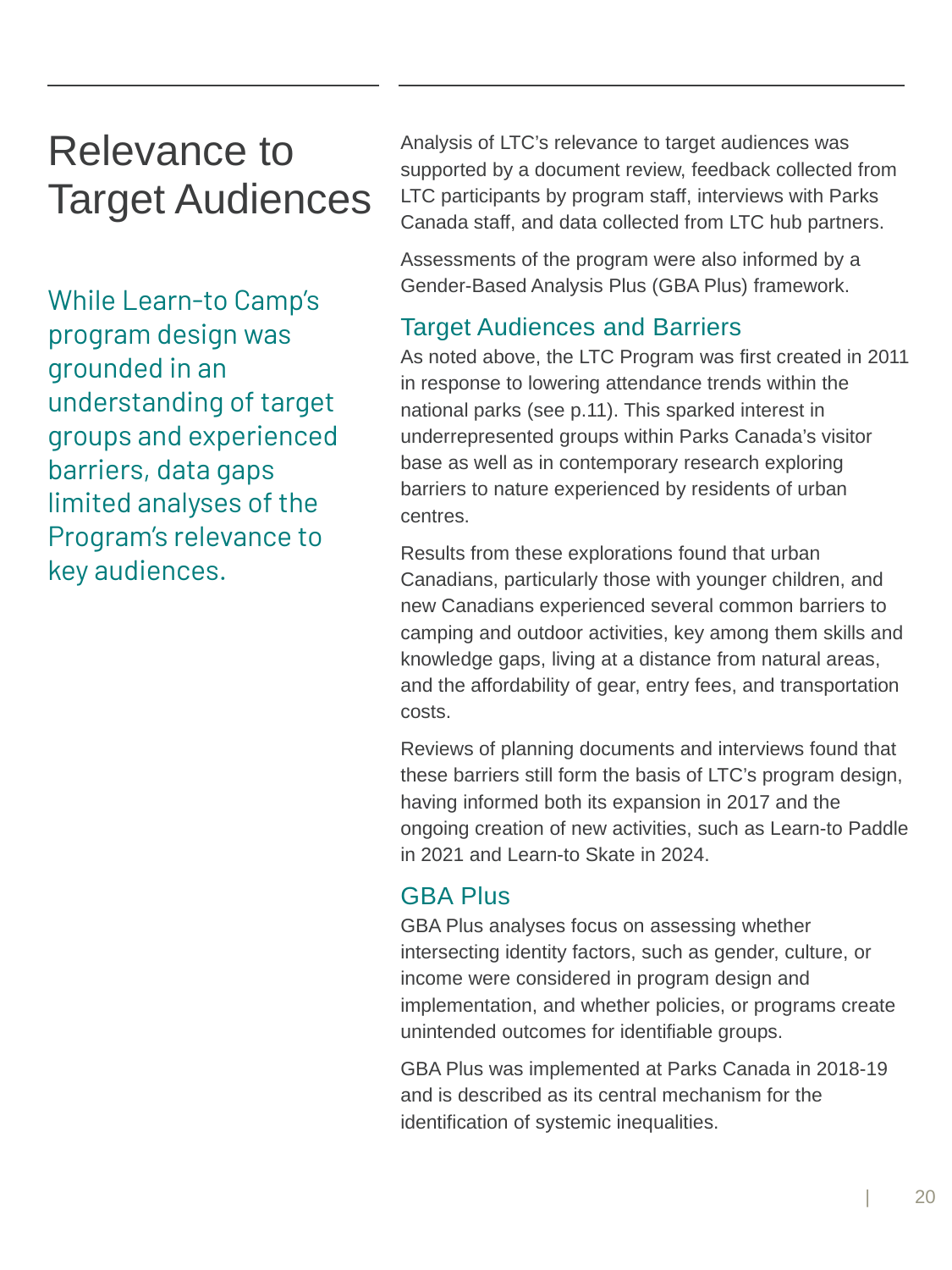

Analysis of LTC’s relevance to target audiences was supported by a document review, feedback collected from LTC participants by program staff, interviews with Parks Canada staff, and data collected from LTC hub partners.
Assessments of the program were also informed by a Gender-Based Analysis Plus (GBA Plus) framework.
Target Audiences and Barriers
As noted above, the LTC Program was first created in 2011 in response to lowering attendance trends within the national parks (see p.11). This sparked interest in underrepresented groups within Parks Canada’s visitor base as well as in contemporary research exploring barriers to nature experienced by residents of urban centres.
Results from these explorations found that urban Canadians, particularly those with younger children, and new Canadians experienced several common barriers to camping and outdoor activities, key among them skills and knowledge gaps, living at a distance from natural areas, and the affordability of gear, entry fees, and transportation costs.
Reviews of planning documents and interviews found that these barriers still form the basis of LTC’s program design, having informed both its expansion in 2017 and the ongoing creation of new activities, such as Learn-to Paddle in 2021 and Learn-to Skate in 2024.
GBA Plus
GBA Plus analyses focus on assessing whether intersecting identity factors, such as gender, culture, or income were considered in program design and implementation, and whether policies, or programs create unintended outcomes for identifiable groups.
GBA Plus was implemented at Parks Canada in 2018-19 and is described as its central mechanism for the identification of systemic inequalities.

# Relevance to Target Audiences
While Learn-to Camp’s program design was grounded in an understanding of target groups and experienced barriers, data gaps limited analyses of the Program’s relevance to key audiences.